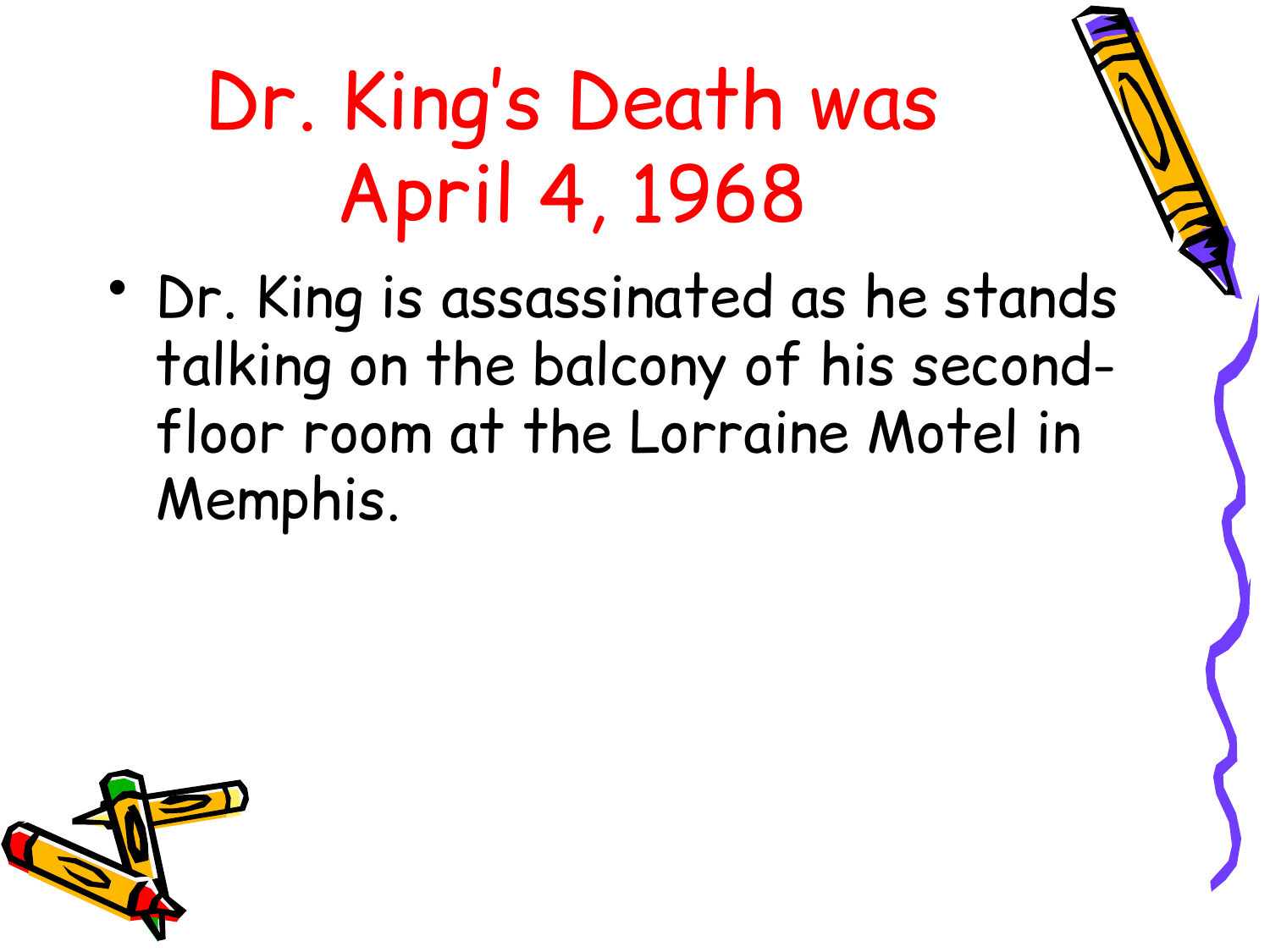

# Dr. King’s Death was April 4, 1968
Dr. King is assassinated as he stands talking on the balcony of his second-floor room at the Lorraine Motel in Memphis.